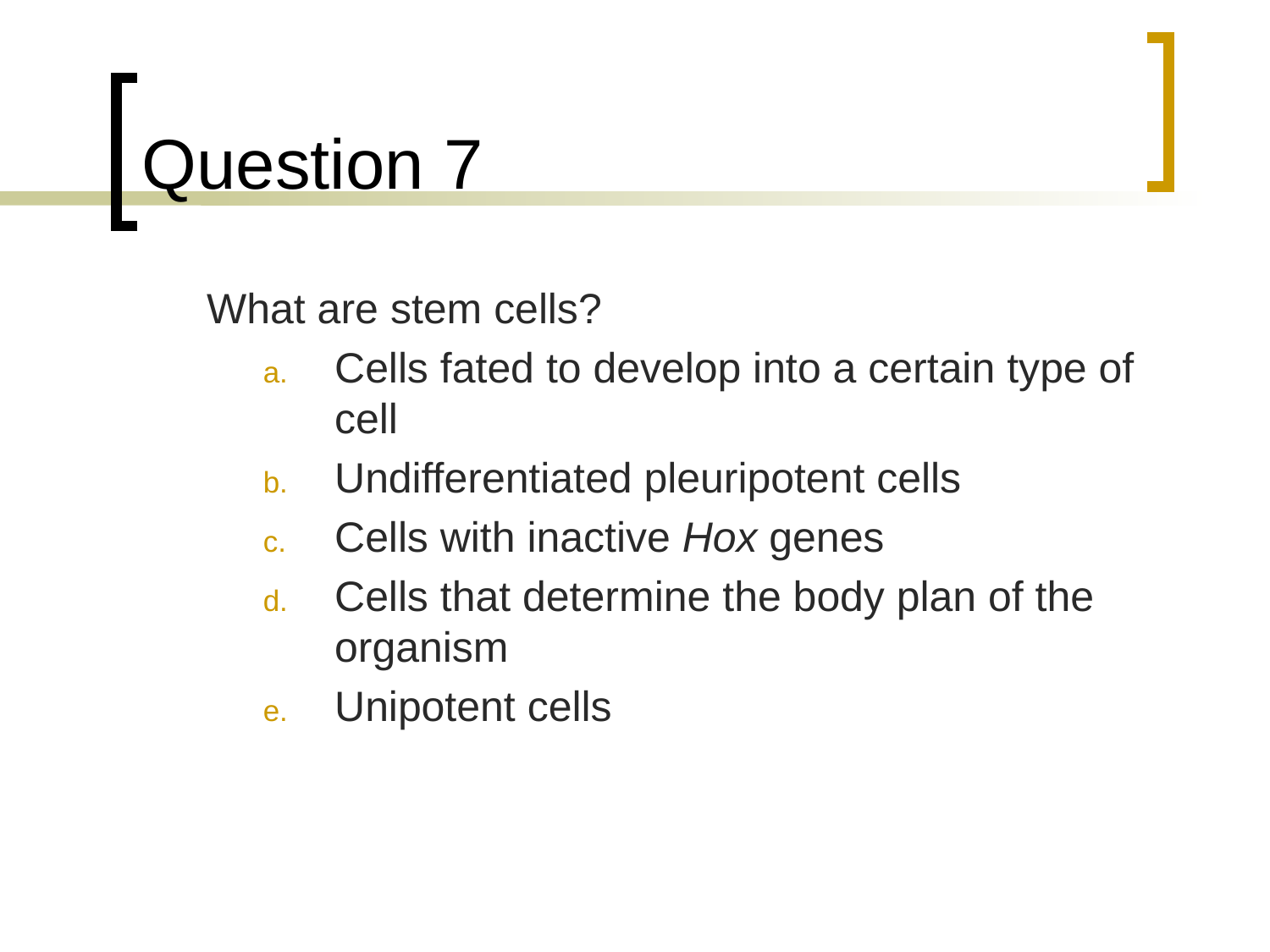

# Question 7
	What are stem cells?
Cells fated to develop into a certain type of cell
Undifferentiated pleuripotent cells
Cells with inactive Hox genes
Cells that determine the body plan of the organism
Unipotent cells